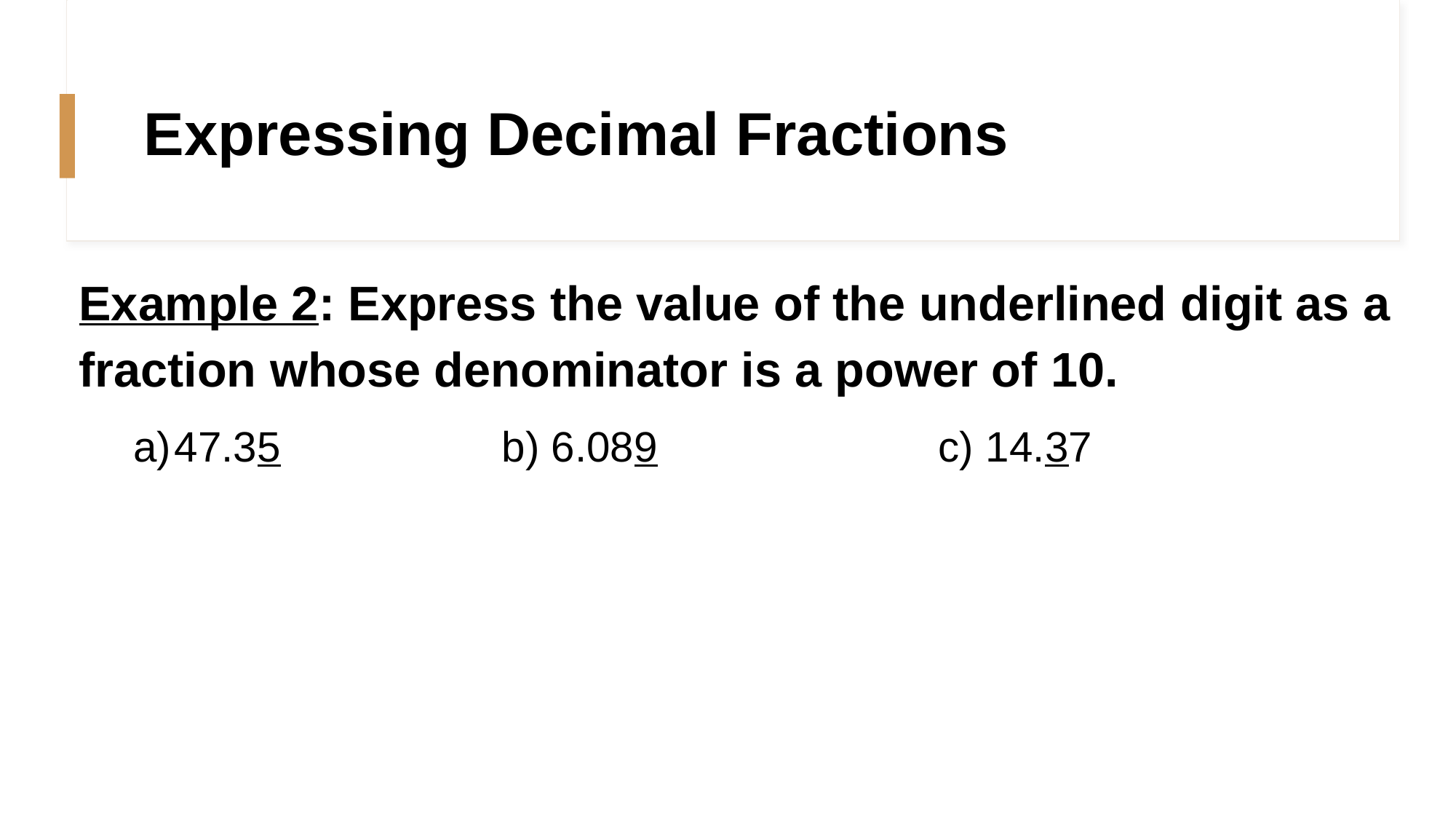

# Expressing Decimal Fractions
Example 2: Express the value of the underlined digit as a fraction whose denominator is a power of 10.
47.35	 		b) 6.089			c) 14.37